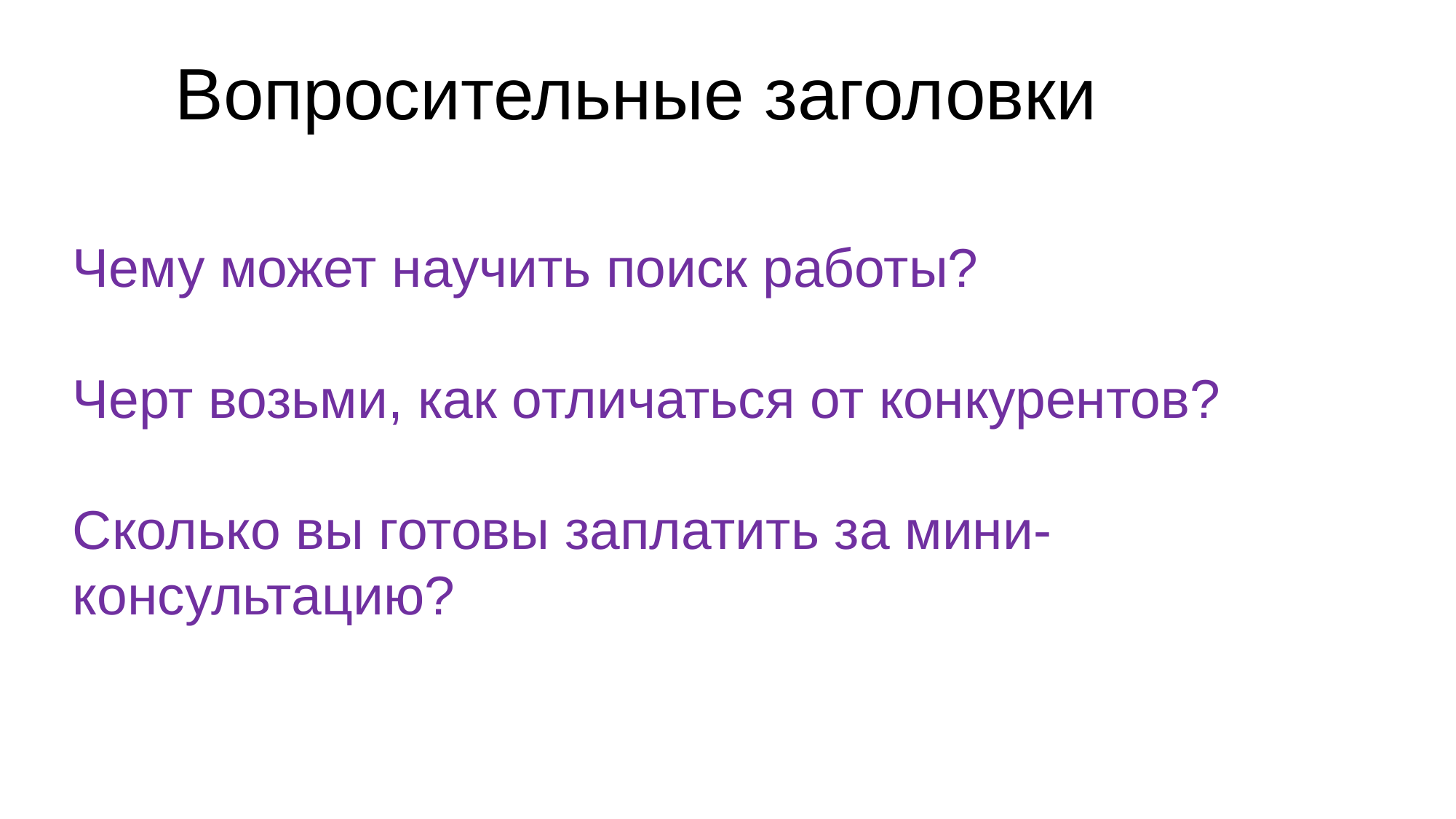

# Вопросительные заголовки
Чему может научить поиск работы?

Черт возьми, как отличаться от конкурентов?

Сколько вы готовы заплатить за мини-консультацию?